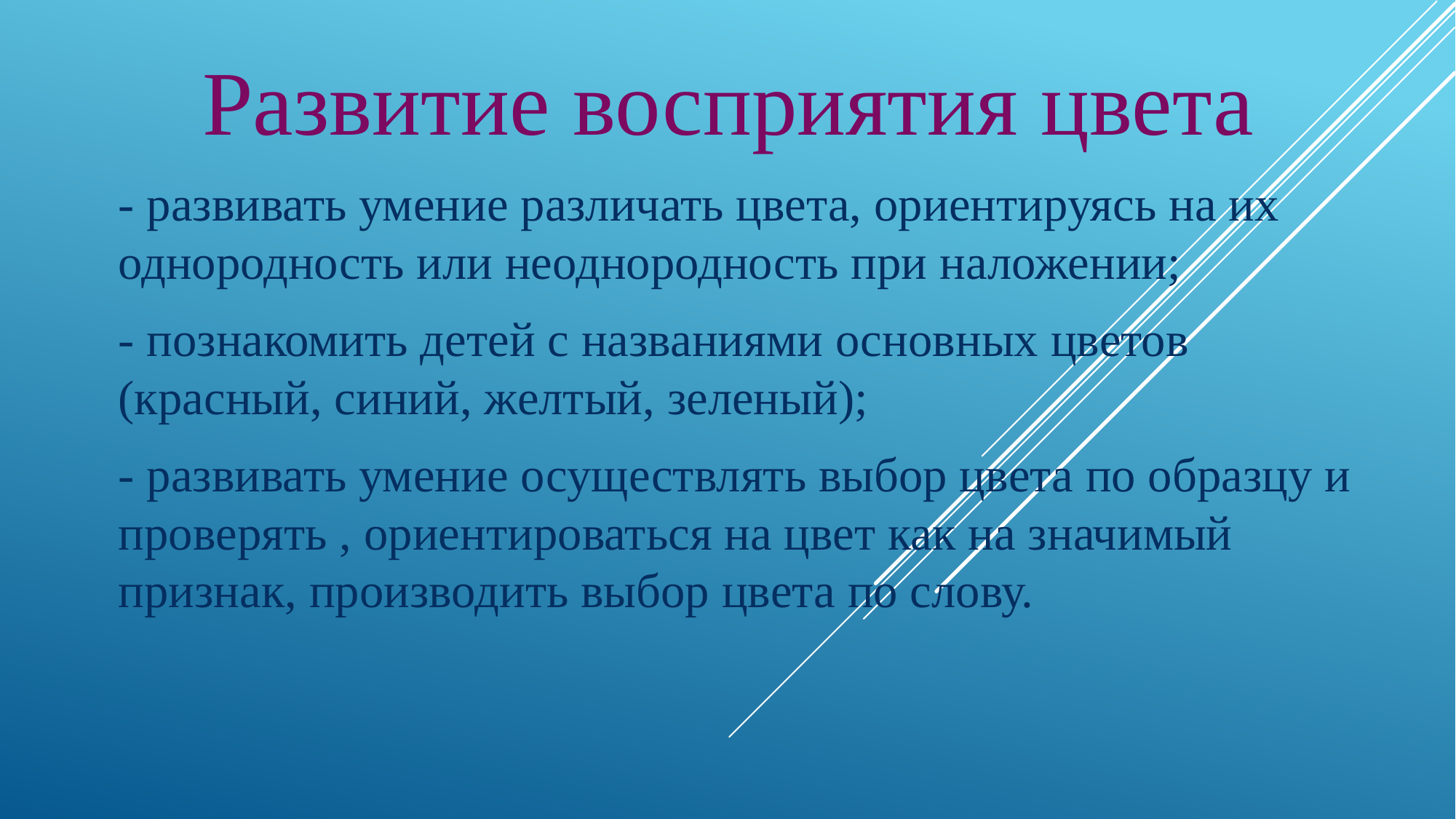

Развитие восприятия цвета
- развивать умение различать цвета, ориентируясь на их однородность или неоднородность при наложении;
- познакомить детей с названиями основных цветов (красный, синий, желтый, зеленый);
- развивать умение осуществлять выбор цвета по образцу и проверять , ориентироваться на цвет как на значимый признак, производить выбор цвета по слову.